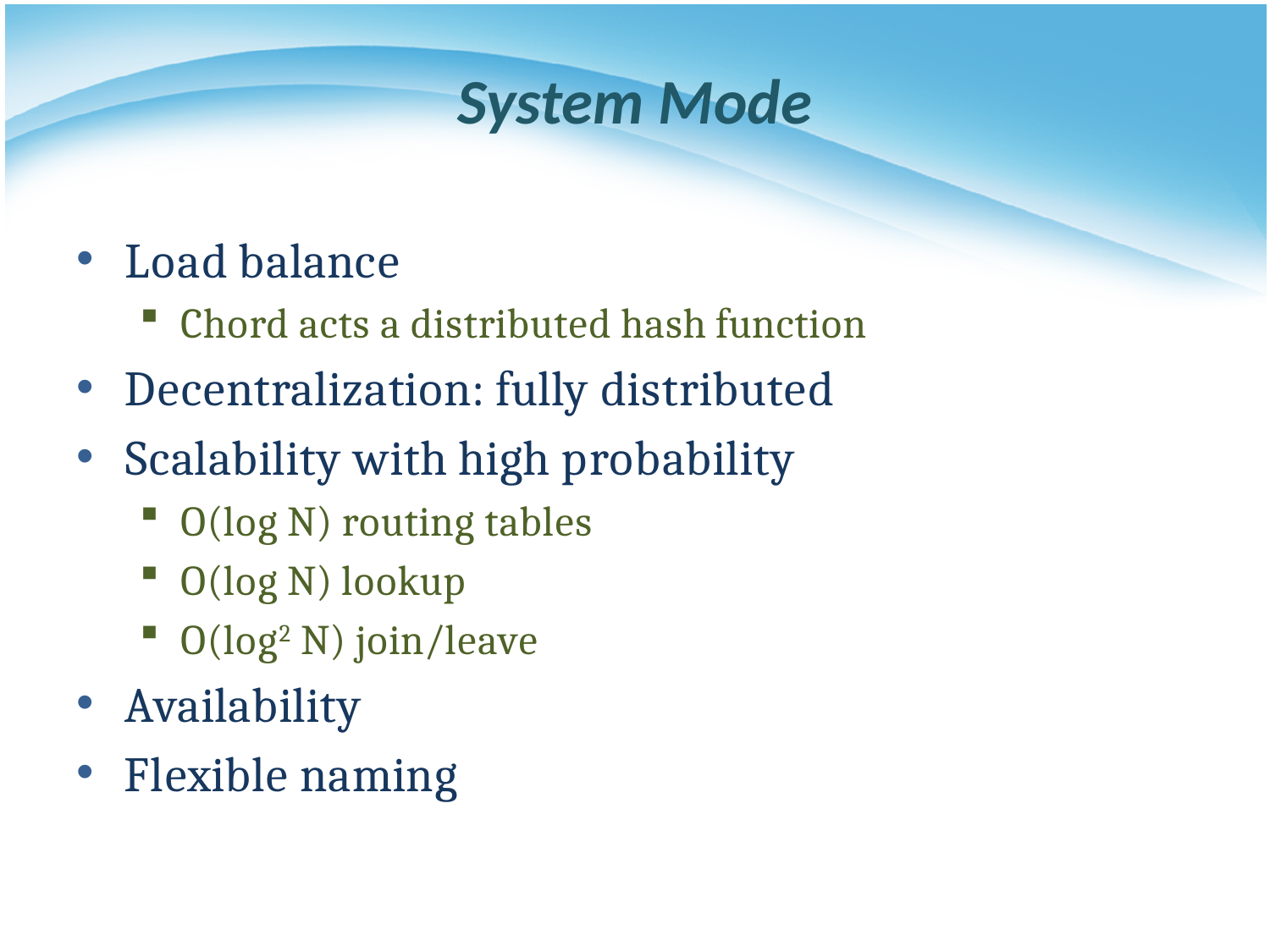

# System Mode
Load balance
Chord acts a distributed hash function
Decentralization: fully distributed
Scalability with high probability
O(log N) routing tables
O(log N) lookup
O(log2 N) join/leave
Availability
Flexible naming